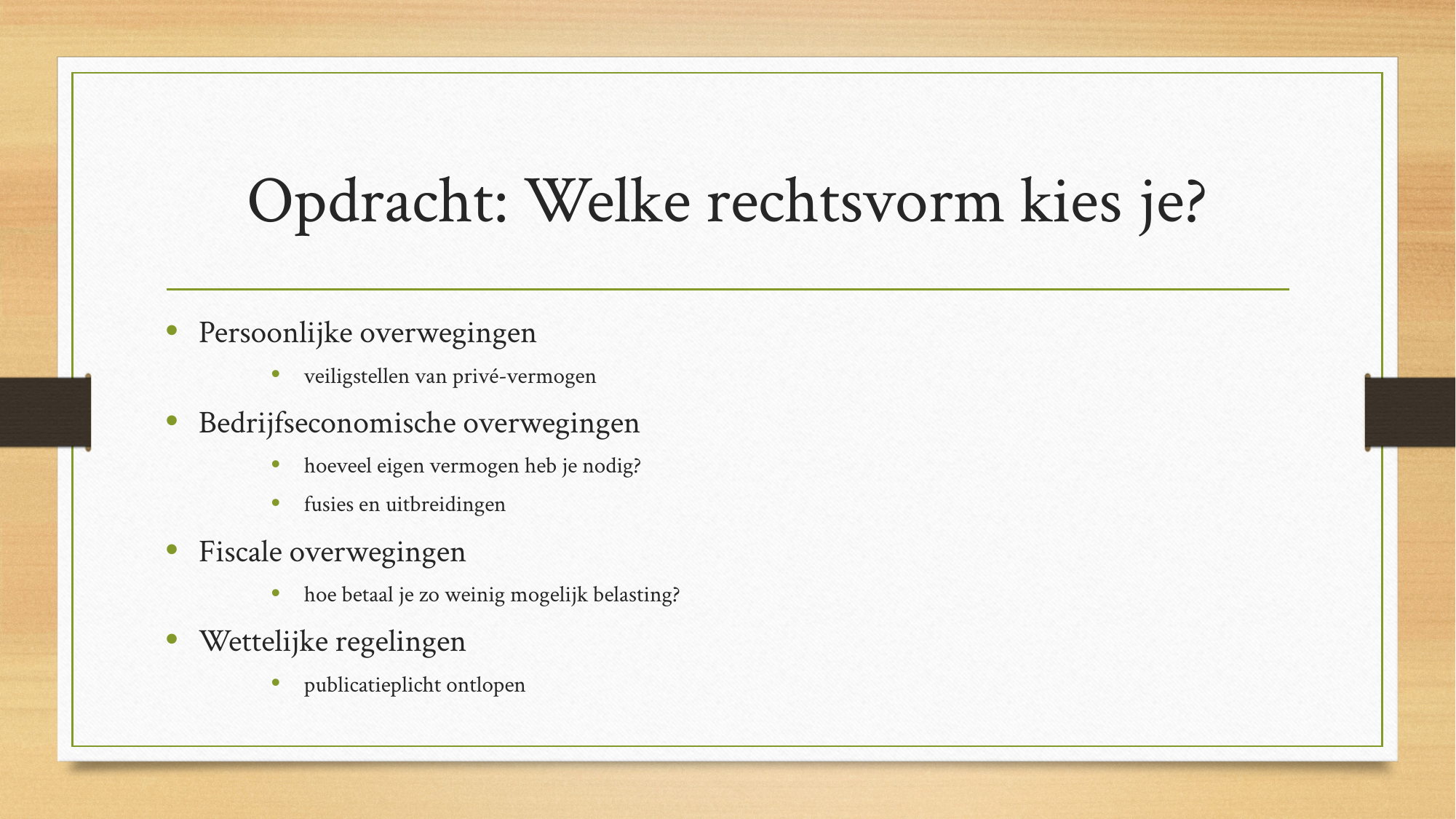

# Opdracht: Welke rechtsvorm kies je?
Persoonlijke overwegingen
veiligstellen van privé-vermogen
Bedrijfseconomische overwegingen
hoeveel eigen vermogen heb je nodig?
fusies en uitbreidingen
Fiscale overwegingen
hoe betaal je zo weinig mogelijk belasting?
Wettelijke regelingen
publicatieplicht ontlopen